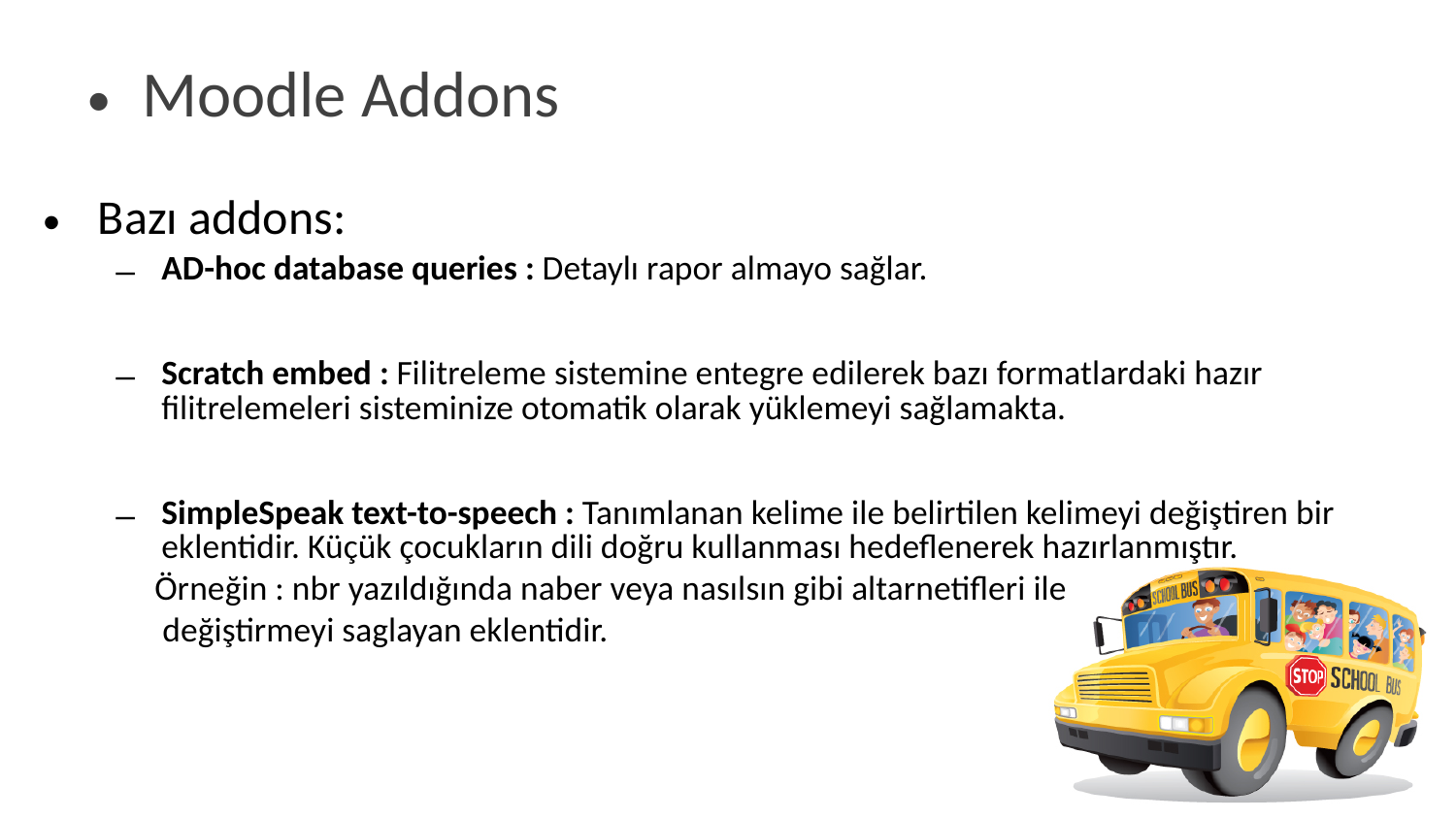

Moodle Addons
Bazı addons:
AD-hoc database queries : Detaylı rapor almayo sağlar.

Scratch embed : Filitreleme sistemine entegre edilerek bazı formatlardaki hazır filitrelemeleri sisteminize otomatik olarak yüklemeyi sağlamakta.

SimpleSpeak text-to-speech : Tanımlanan kelime ile belirtilen kelimeyi değiştiren bir eklentidir. Küçük çocukların dili doğru kullanması hedeflenerek hazırlanmıştır.
     Örneğin : nbr yazıldığında naber veya nasılsın gibi altarnetifleri ile
      değiştirmeyi saglayan eklentidir.